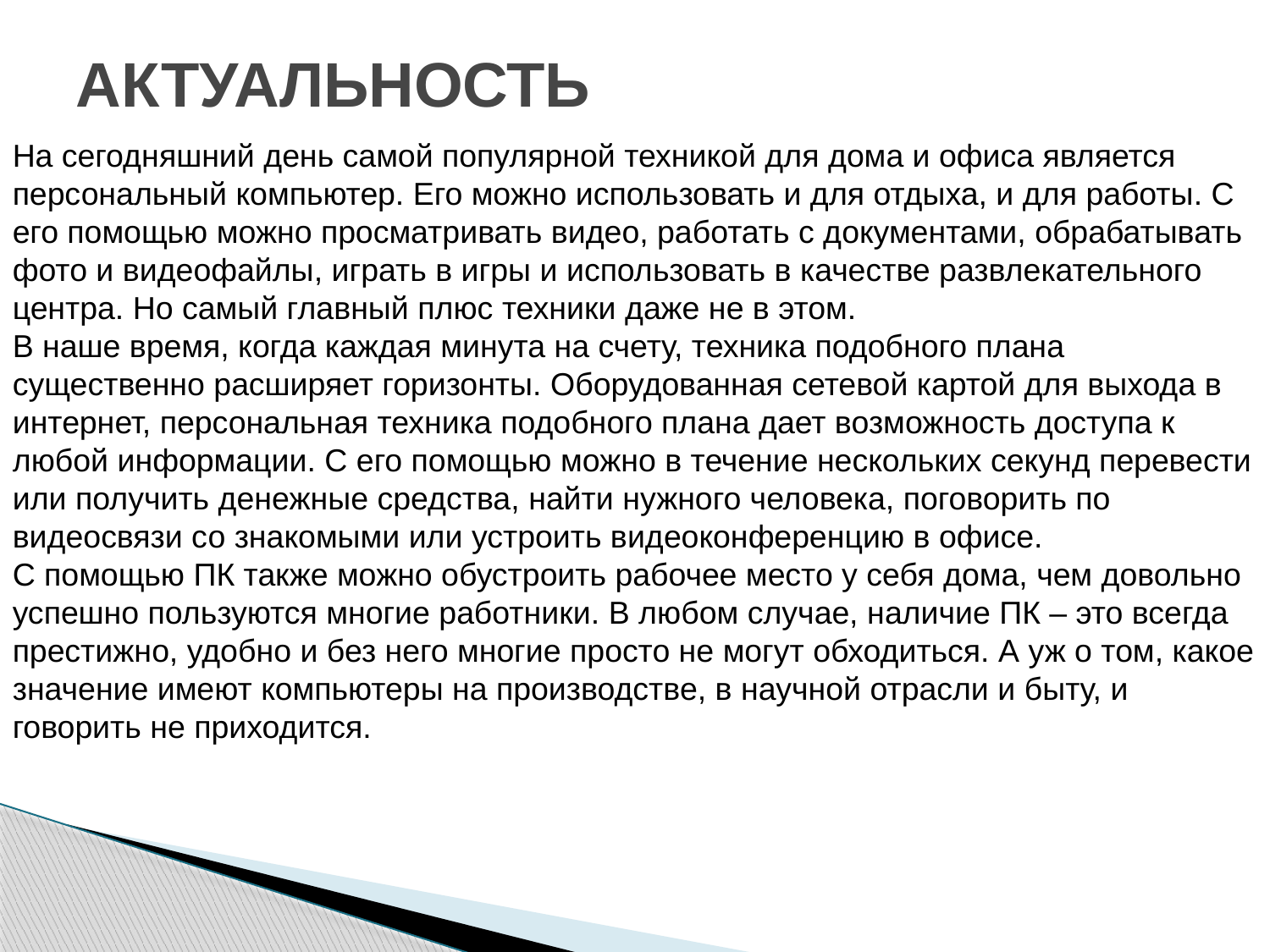

# АКТУАЛЬНОСТЬ
На сегодняшний день самой популярной техникой для дома и офиса является персональный компьютер. Его можно использовать и для отдыха, и для работы. С его помощью можно просматривать видео, работать с документами, обрабатывать фото и видеофайлы, играть в игры и использовать в качестве развлекательного центра. Но самый главный плюс техники даже не в этом.
В наше время, когда каждая минута на счету, техника подобного плана существенно расширяет горизонты. Оборудованная сетевой картой для выхода в интернет, персональная техника подобного плана дает возможность доступа к любой информации. С его помощью можно в течение нескольких секунд перевести или получить денежные средства, найти нужного человека, поговорить по видеосвязи со знакомыми или устроить видеоконференцию в офисе.
С помощью ПК также можно обустроить рабочее место у себя дома, чем довольно успешно пользуются многие работники. В любом случае, наличие ПК – это всегда престижно, удобно и без него многие просто не могут обходиться. А уж о том, какое значение имеют компьютеры на производстве, в научной отрасли и быту, и говорить не приходится.